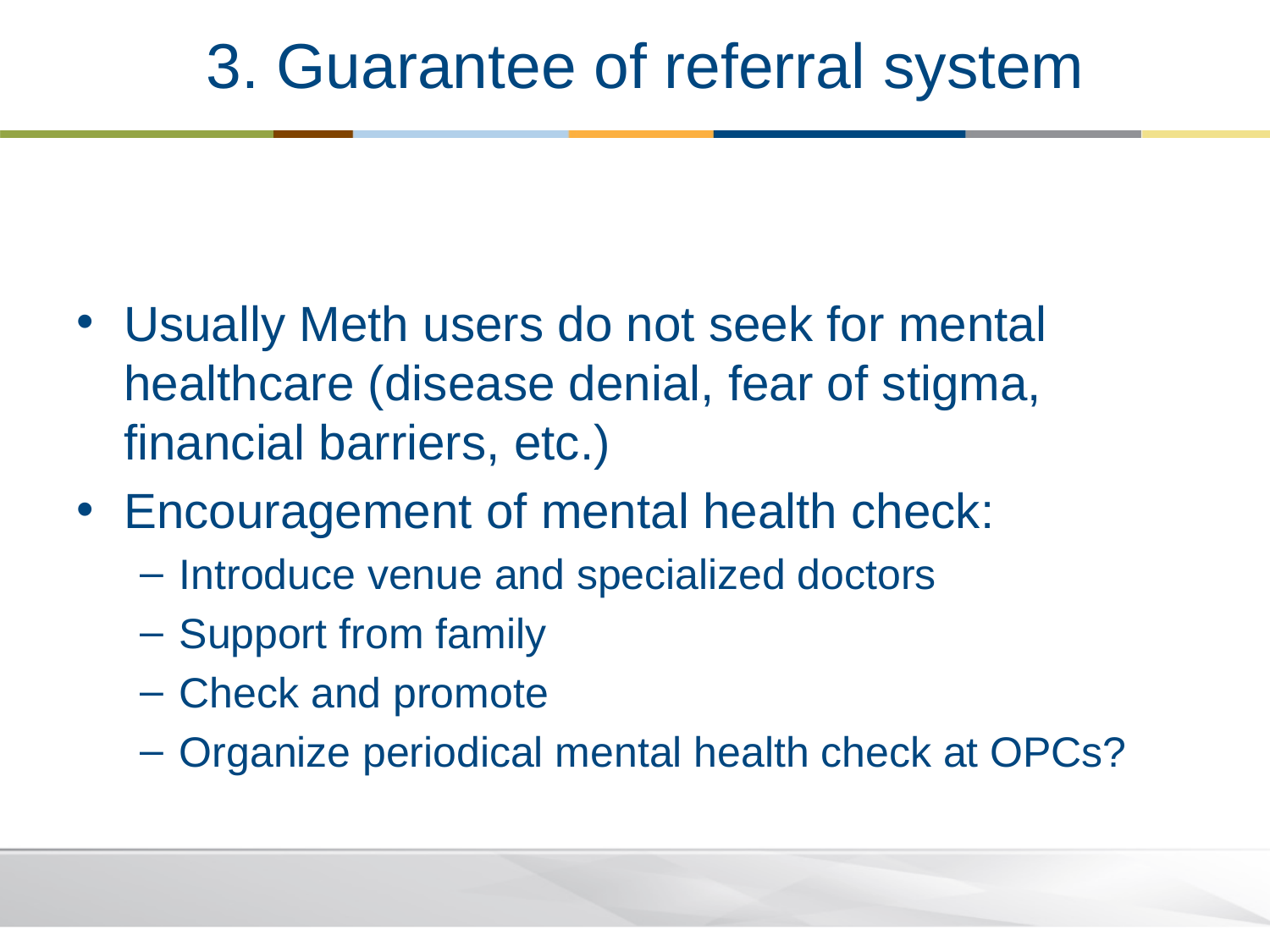

# 3. Guarantee of referral system
Usually Meth users do not seek for mental healthcare (disease denial, fear of stigma, financial barriers, etc.)
Encouragement of mental health check:
Introduce venue and specialized doctors
Support from family
Check and promote
Organize periodical mental health check at OPCs?